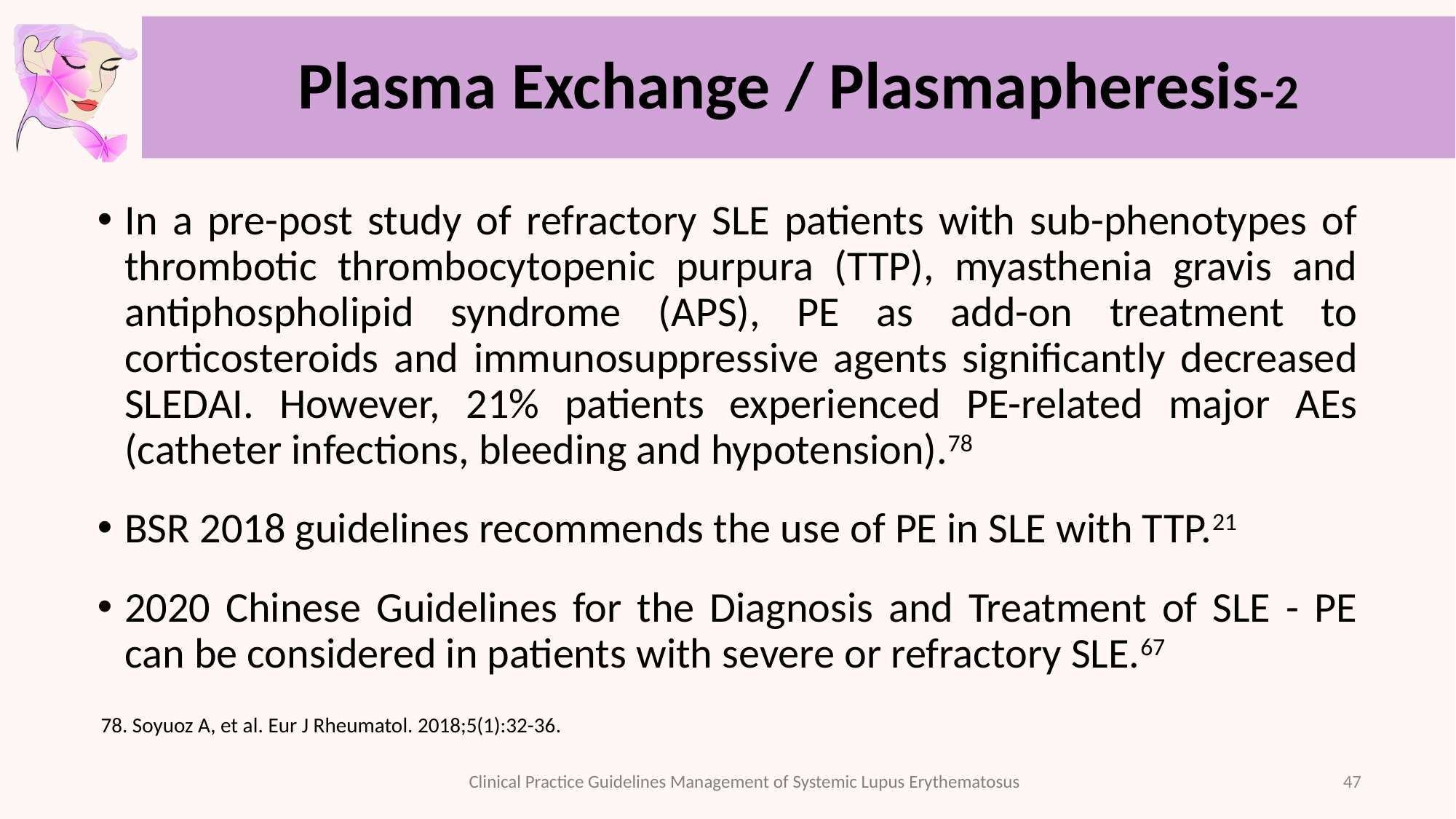

# Plasma Exchange / Plasmapheresis-2
In a pre-post study of refractory SLE patients with sub-phenotypes of thrombotic thrombocytopenic purpura (TTP), myasthenia gravis and antiphospholipid syndrome (APS), PE as add-on treatment to corticosteroids and immunosuppressive agents significantly decreased SLEDAI. However, 21% patients experienced PE-related major AEs (catheter infections, bleeding and hypotension).78
BSR 2018 guidelines recommends the use of PE in SLE with TTP.21
2020 Chinese Guidelines for the Diagnosis and Treatment of SLE - PE can be considered in patients with severe or refractory SLE.67
78. Soyuoz A, et al. Eur J Rheumatol. 2018;5(1):32-36.
47